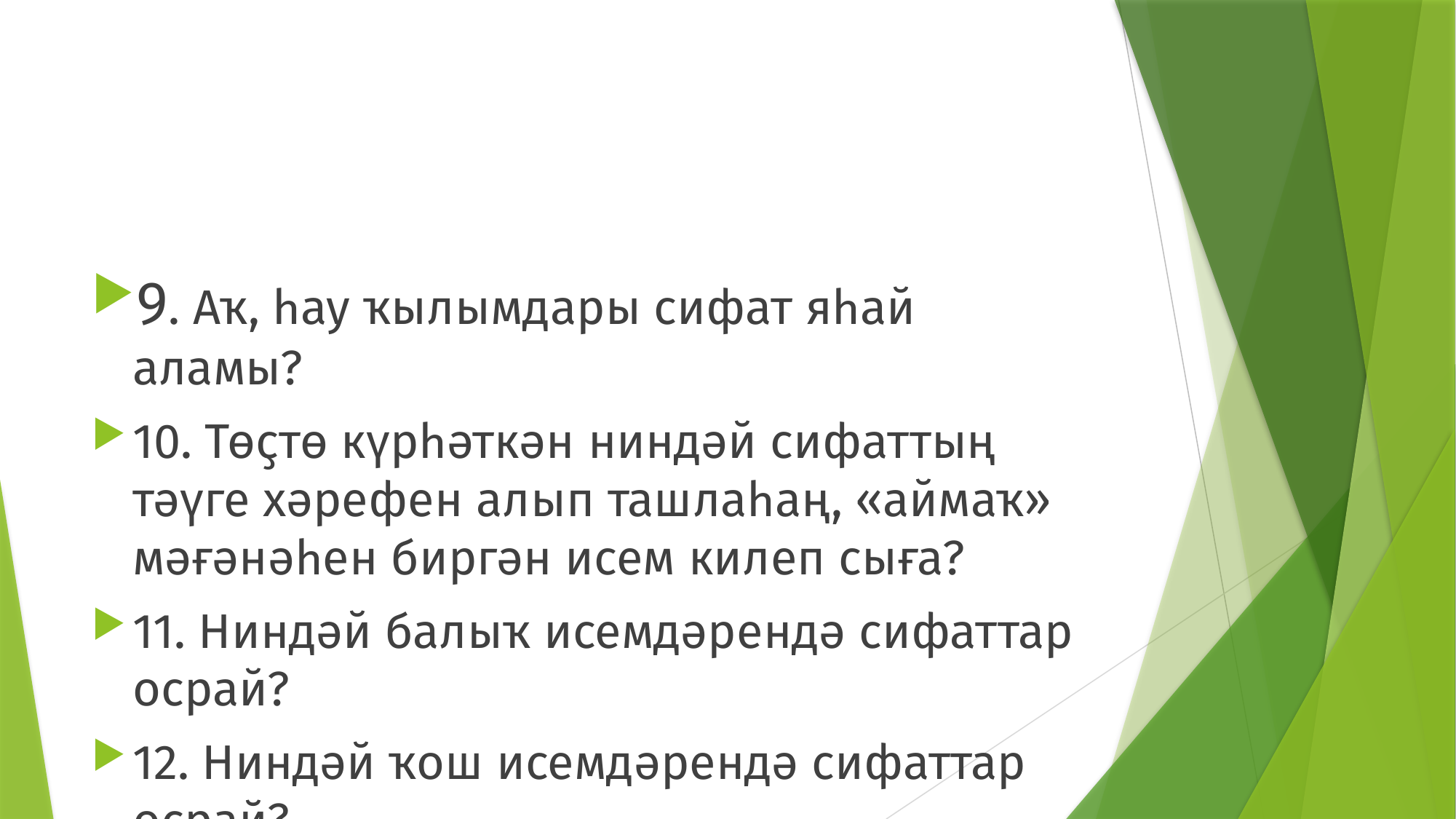

#
9. Аҡ, һау ҡылымдары сифат яһай аламы?
10. Төҫтө күрһәткән ниндәй сифаттың тәүге хәрефен алып ташлаһаң, «аймаҡ» мәғәнәһен биргән исем килеп сыға?
11. Ниндәй балыҡ исемдәрендә сифаттар осрай?
12. Ниндәй ҡош исемдәрендә сифаттар осрай?